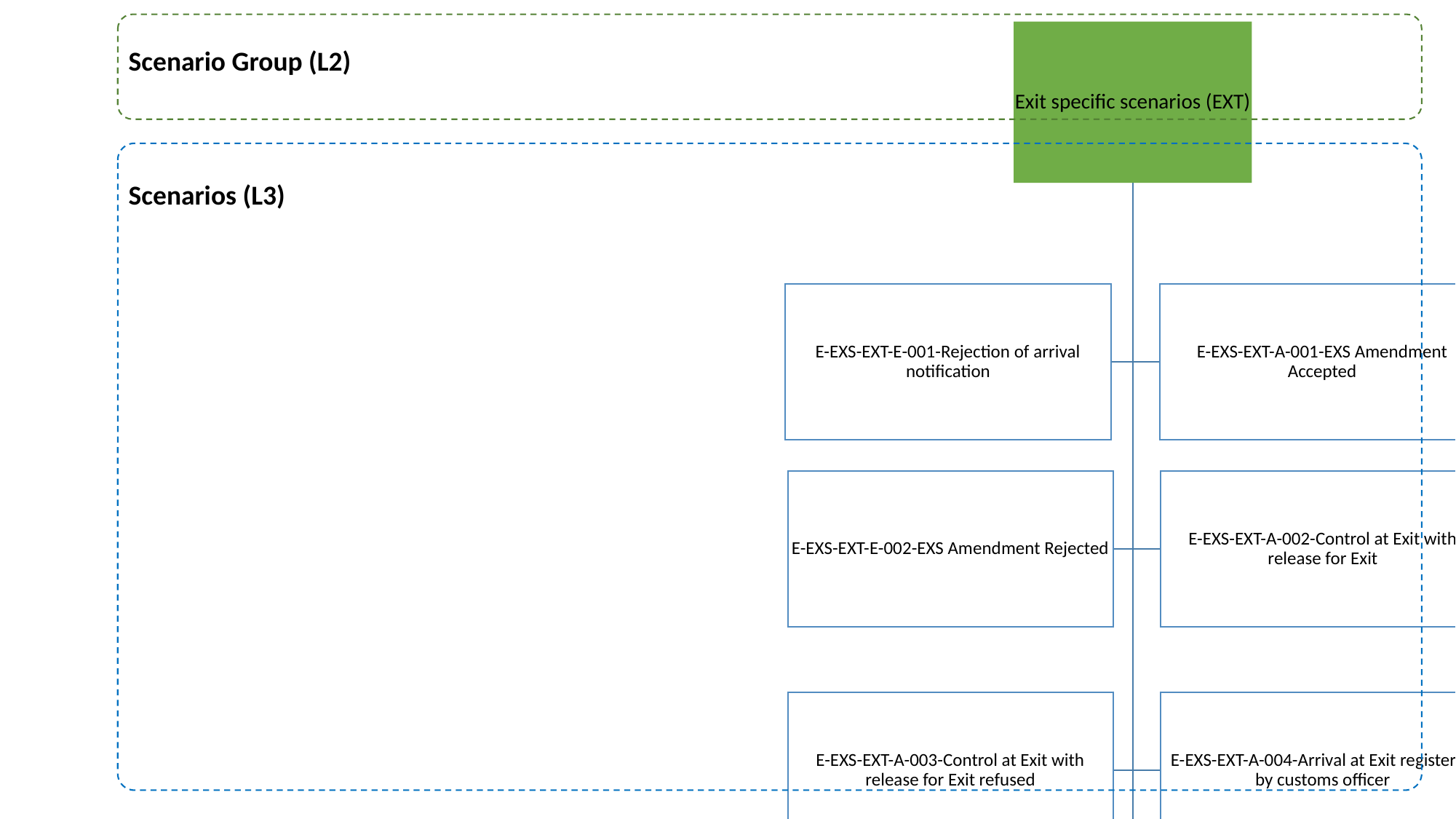

Exit specific scenarios (EXT)
E-EXS-EXT-E-001-Rejection of arrival notification
E-EXS-EXT-A-001-EXS Amendment Accepted
E-EXS-EXT-E-002-EXS Amendment Rejected
E-EXS-EXT-A-002-Control at Exit with release for Exit
E-EXS-EXT-A-003-Control at Exit with release for Exit refused
E-EXS-EXT-A-004-Arrival at Exit registered by customs officer
E-EXS-EXT-E-003-Exit notification not received
E-EXS-EXT-E-004-Initial manifest rejected
E-EXS-EXT-A-005-Exit after Storing
E-EXS-EXT-A-006-Exit after reception of multiple manifests
E-EXS-EXT-A-007-Exit information available through other systems
Scenario Group (L2)

Scenarios (L3)